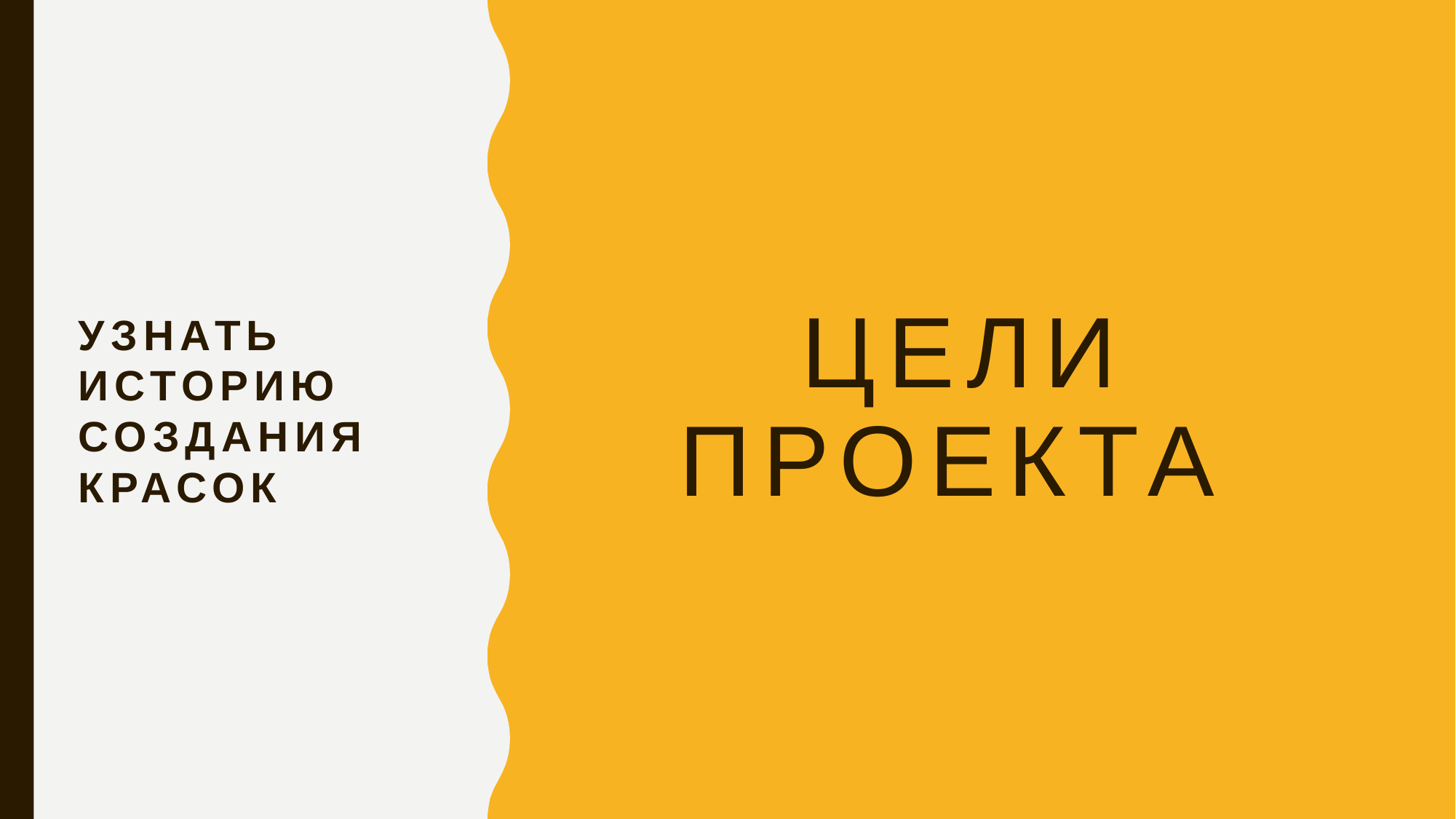

# Цели проекта
Узнать историю создания красок